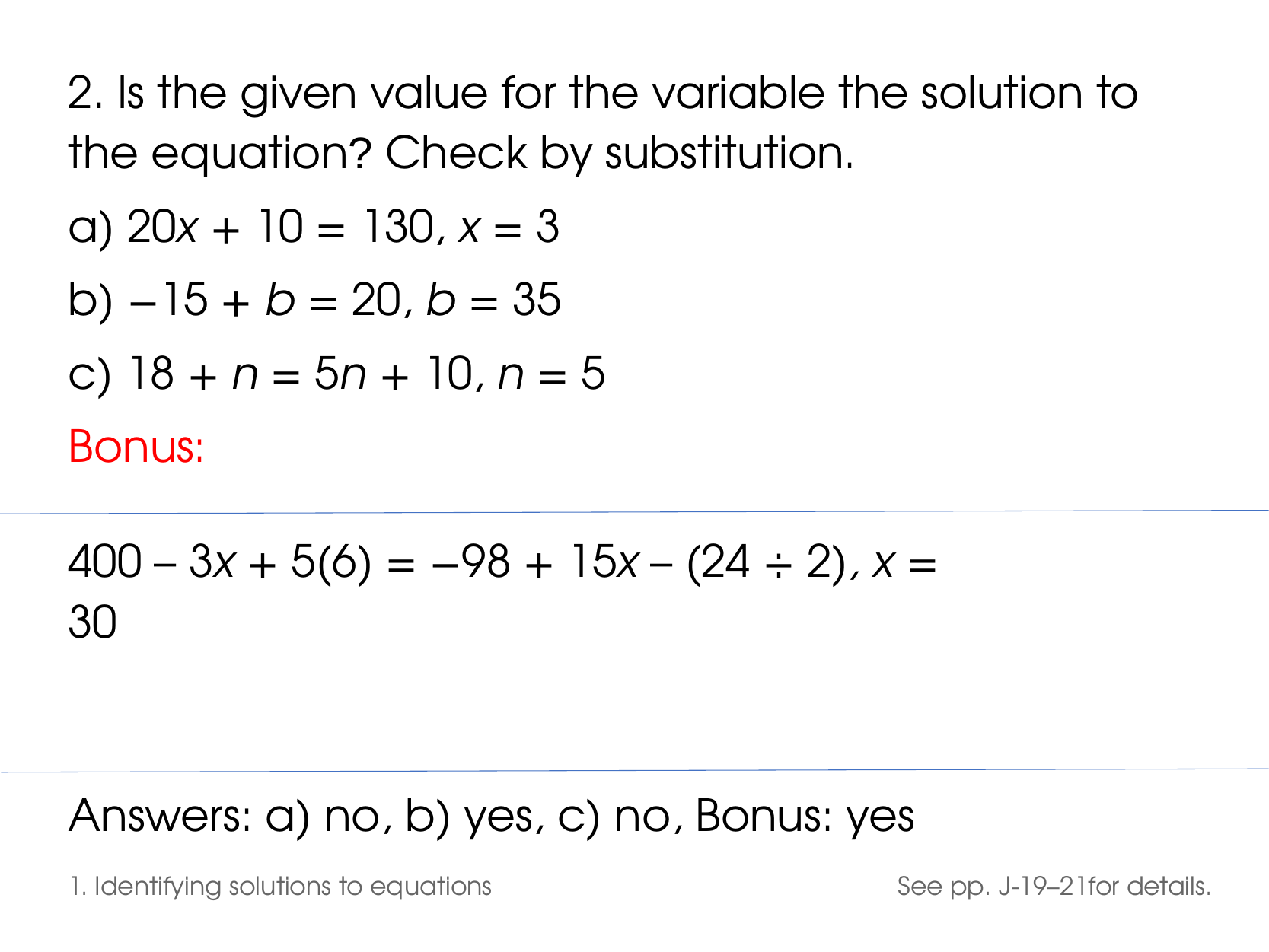

2. Is the given value for the variable the solution to the equation? Check by substitution.
a) 20x + 10 = 130, x = 3
b) −15 + b = 20, b = 35
c) 18 + n = 5n + 10, n = 5
Bonus:
400 – 3x + 5(6) = −98 + 15x – (24 ÷ 2), x = 30
Answers: a) no, b) yes, c) no, Bonus: yes
1. Identifying solutions to equations
See pp. J-19–21for details.